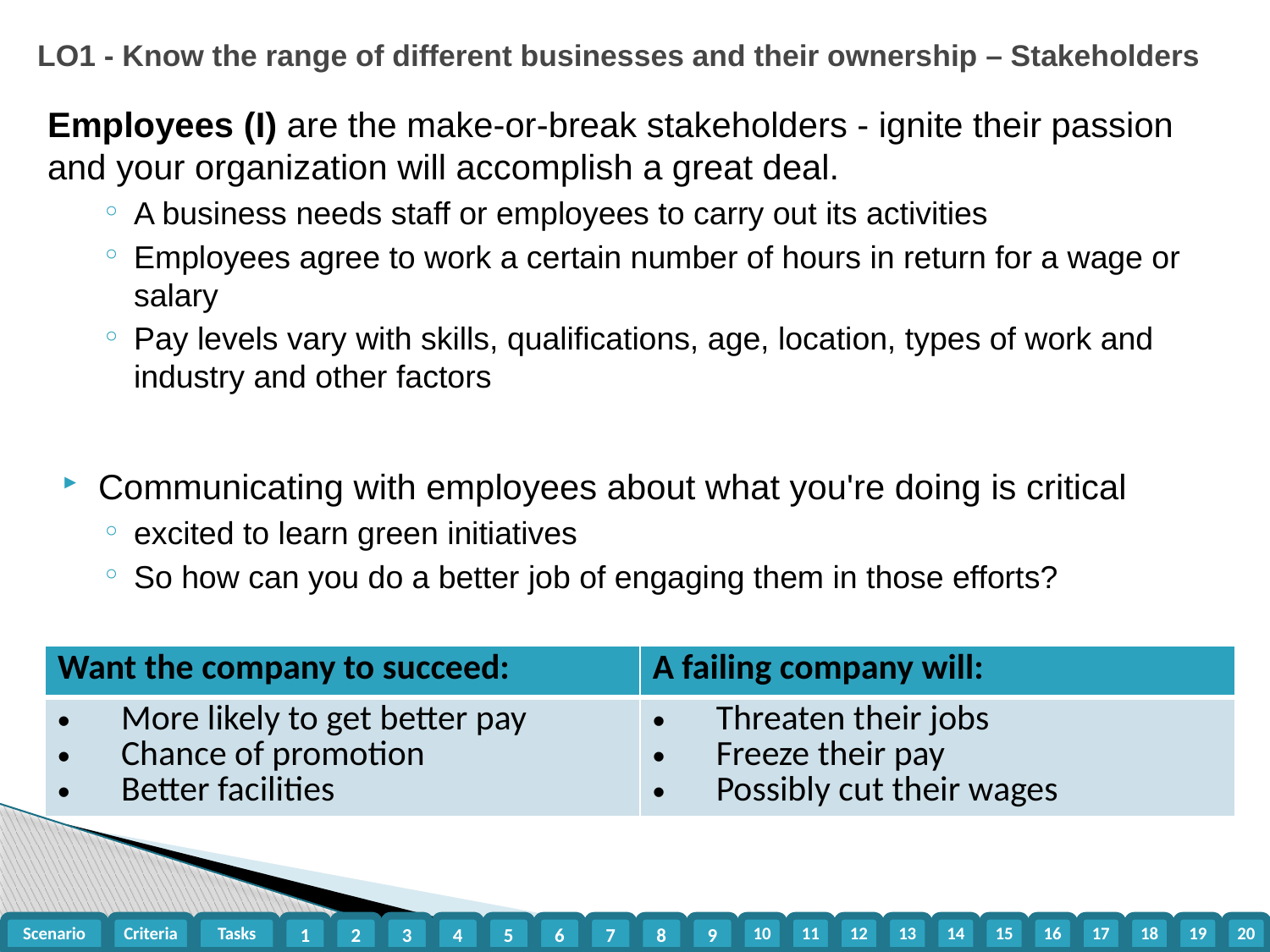

LO1 - Know the range of different businesses and their ownership – Stakeholders
Employees (I) are the make-or-break stakeholders - ignite their passion and your organization will accomplish a great deal.
A business needs staff or employees to carry out its activities
Employees agree to work a certain number of hours in return for a wage or salary
Pay levels vary with skills, qualifications, age, location, types of work and industry and other factors

Communicating with employees about what you're doing is critical
excited to learn green initiatives
So how can you do a better job of engaging them in those efforts?

| Want the company to succeed: | A failing company will: |
| --- | --- |
| More likely to get better pay Chance of promotion Better facilities | Threaten their jobs Freeze their pay Possibly cut their wages |